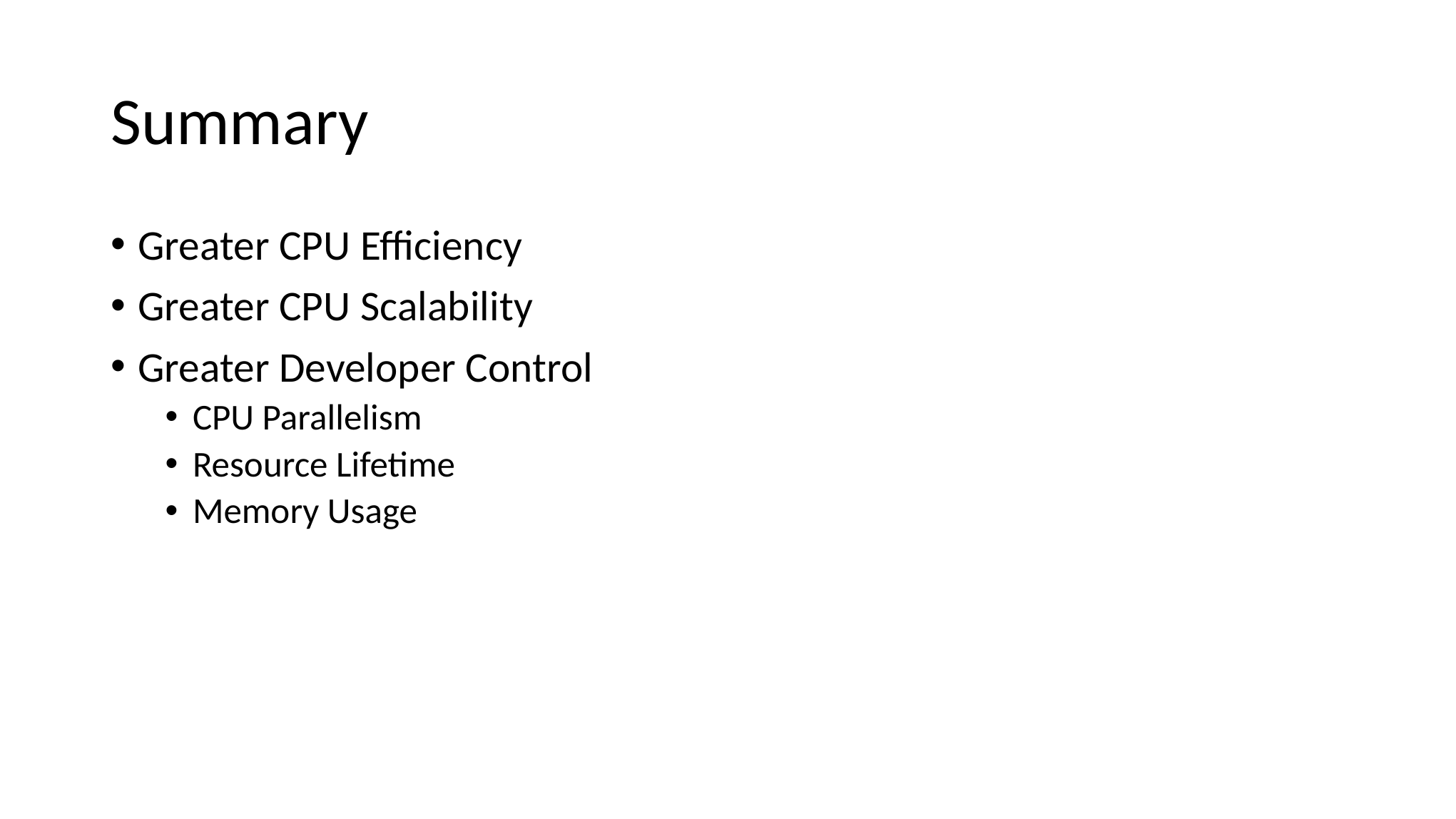

# Summary
Greater CPU Efficiency
Greater CPU Scalability
Greater Developer Control
CPU Parallelism
Resource Lifetime
Memory Usage